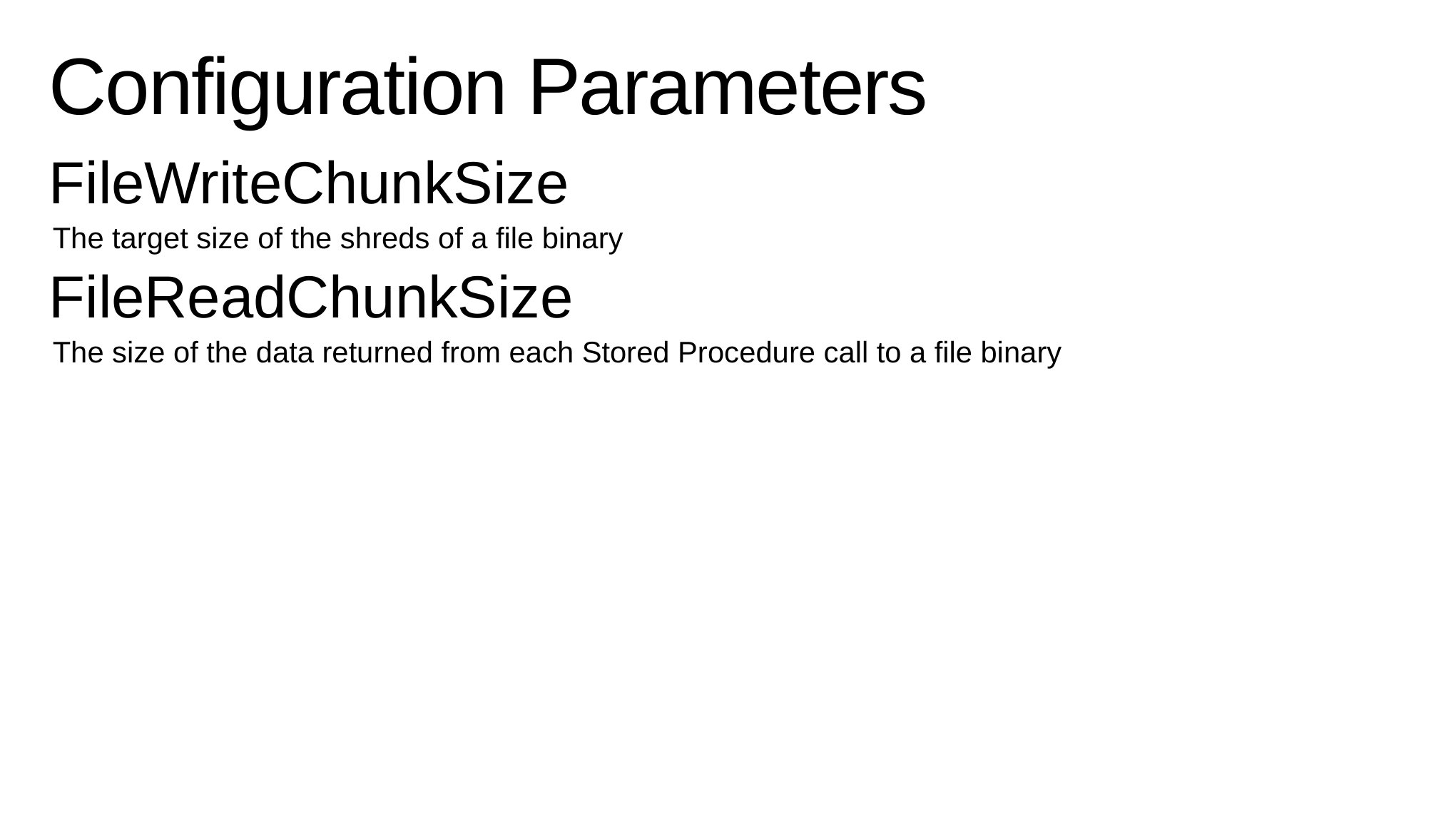

# Configuration Parameters
FileWriteChunkSize
The target size of the shreds of a file binary
FileReadChunkSize
The size of the data returned from each Stored Procedure call to a file binary